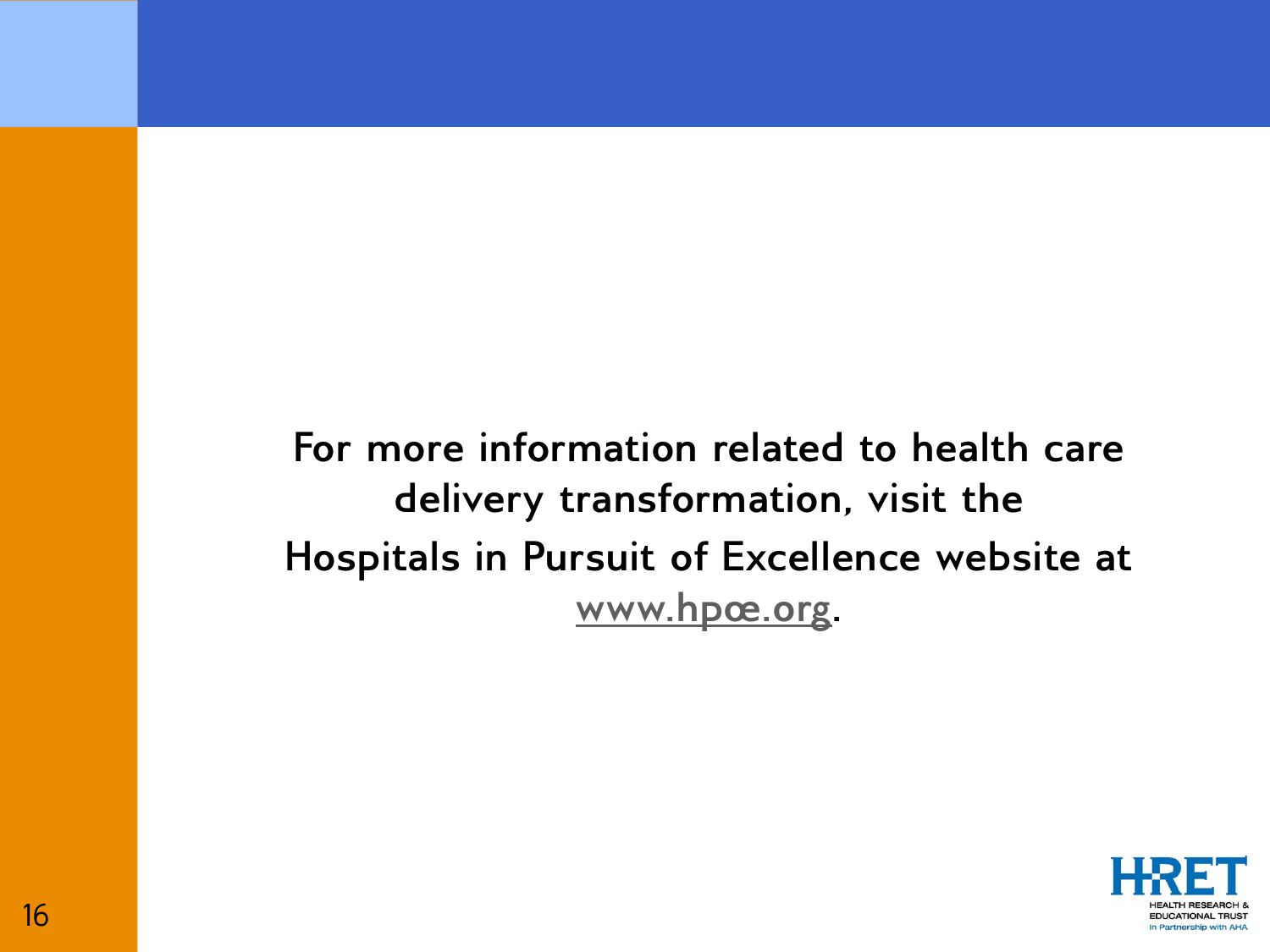

For more information related to health care delivery transformation, visit the
 Hospitals in Pursuit of Excellence website at www.hpoe.org.

16